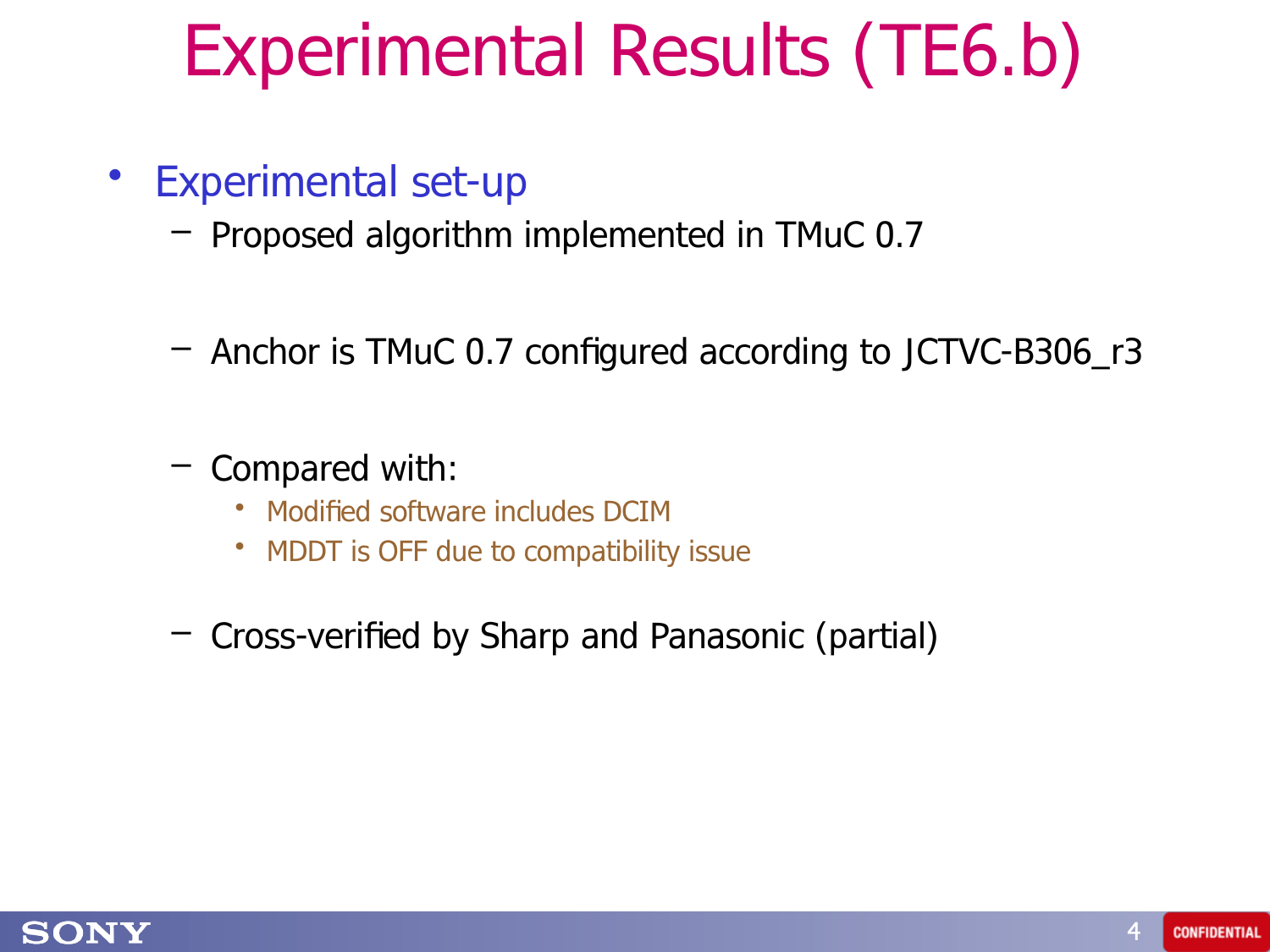

# Experimental Results (TE6.b)
Experimental set-up
Proposed algorithm implemented in TMuC 0.7

Anchor is TMuC 0.7 configured according to JCTVC-B306_r3

Compared with:
Modified software includes DCIM
MDDT is OFF due to compatibility issue

Cross-verified by Sharp and Panasonic (partial)
4